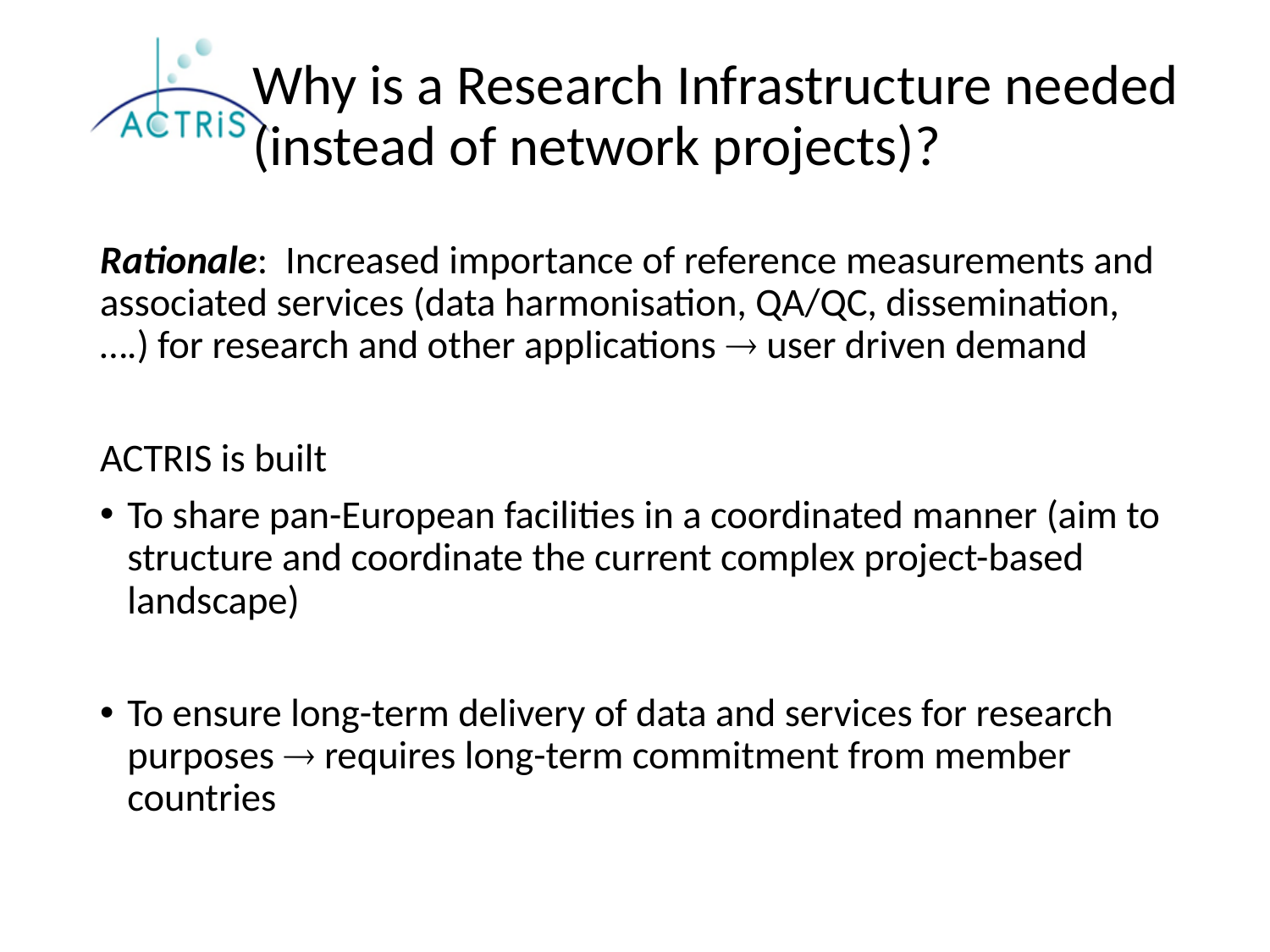

# Why is a Research Infrastructure needed (instead of network projects)?

Rationale:  Increased importance of reference measurements and associated services (data harmonisation, QA/QC, dissemination, ….) for research and other applications → user driven demand

ACTRIS is built
To share pan-European facilities in a coordinated manner (aim to structure and coordinate the current complex project-based landscape)

To ensure long-term delivery of data and services for research purposes → requires long-term commitment from member countries